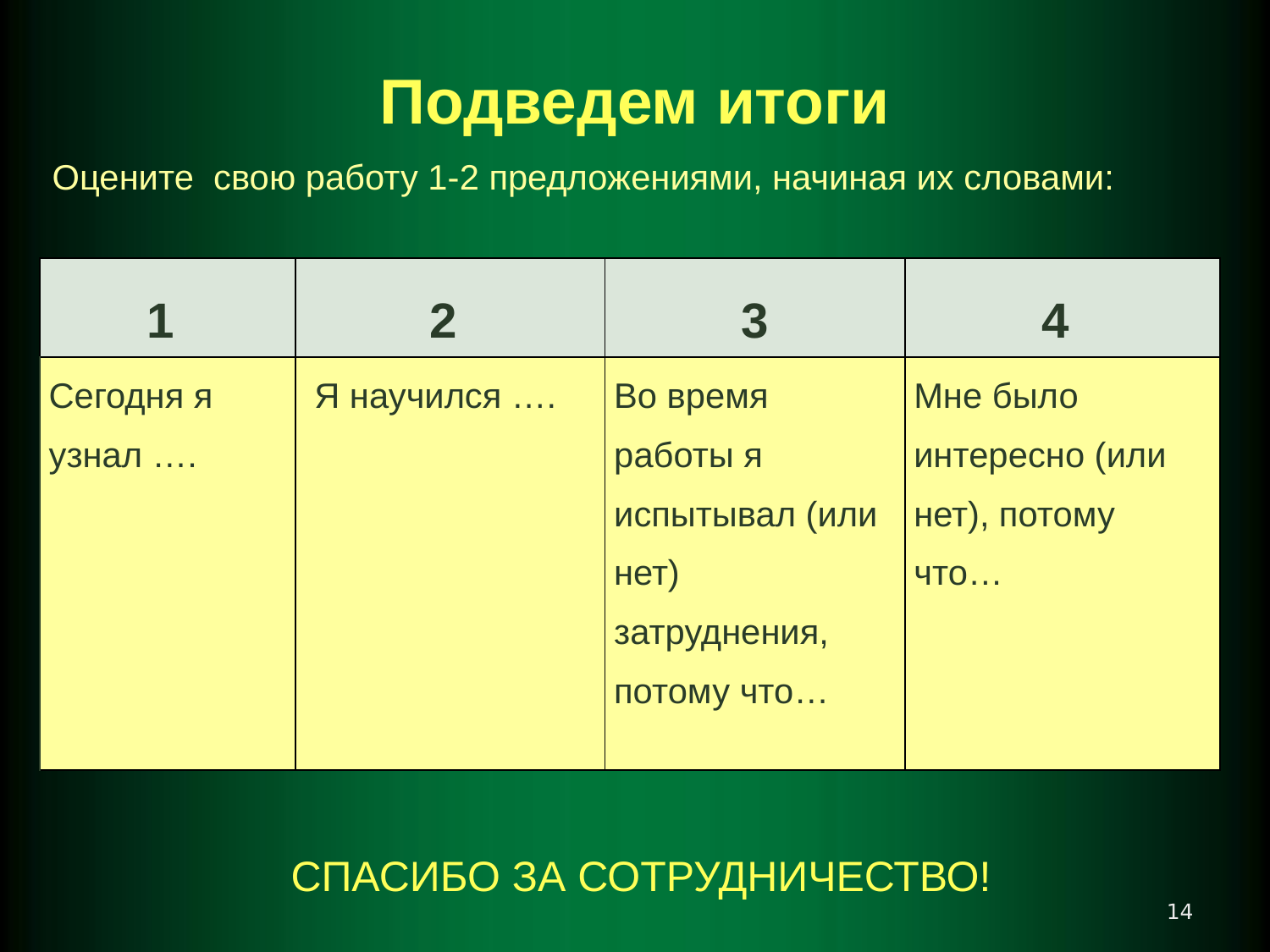

# Подведем итоги
Оцените  свою работу 1-2 предложениями, начиная их словами:
| 1 | 2 | 3 | 4 |
| --- | --- | --- | --- |
| Сегодня я узнал …. | Я научился …. | Во время работы я испытывал (или нет) затруднения, потому что… | Мне было интересно (или нет), потому что… |
СПАСИБО ЗА СОТРУДНИЧЕСТВО!
14